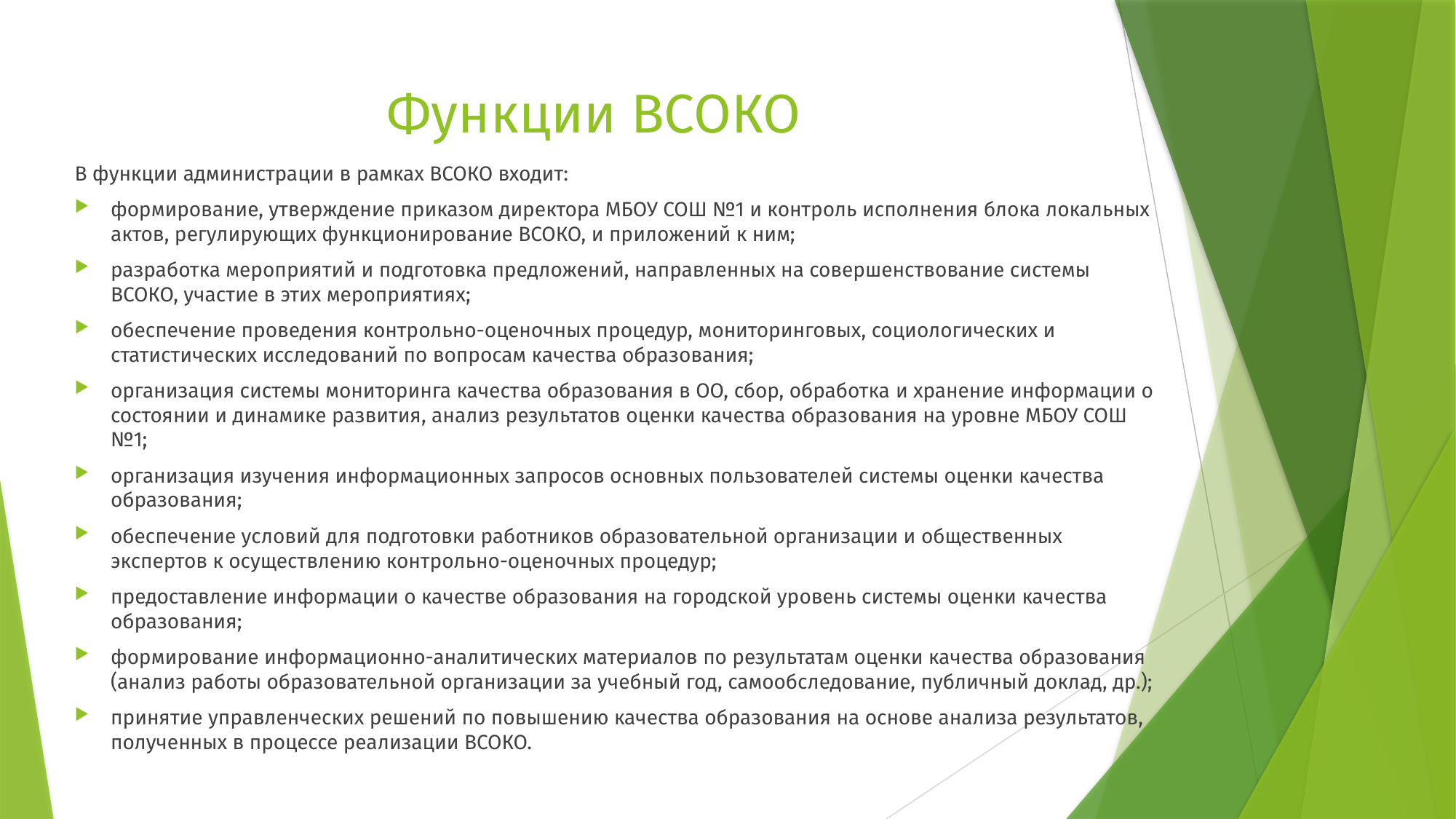

# Функции ВСОКО
В функции администрации в рамках ВСОКО входит:
формирование, утверждение приказом директора МБОУ СОШ №1 и контроль исполнения блока локальных актов, регулирующих функционирование ВСОКО, и приложений к ним;
разработка мероприятий и подготовка предложений, направленных на совершенствование системы ВСОКО, участие в этих мероприятиях;
обеспечение проведения контрольно-оценочных процедур, мониторинговых, социологических и статистических исследований по вопросам качества образования;
организация системы мониторинга качества образования в ОО, сбор, обработка и хранение информации о состоянии и динамике развития, анализ результатов оценки качества образования на уровне МБОУ СОШ №1;
организация изучения информационных запросов основных пользователей системы оценки качества образования;
обеспечение условий для подготовки работников образовательной организации и общественных экспертов к осуществлению контрольно-оценочных процедур;
предоставление информации о качестве образования на городской уровень системы оценки качества образования;
формирование информационно-аналитических материалов по результатам оценки качества образования (анализ работы образовательной организации за учебный год, самообследование, публичный доклад, др.);
принятие управленческих решений по повышению качества образования на основе анализа результатов, полученных в процессе реализации ВСОКО.